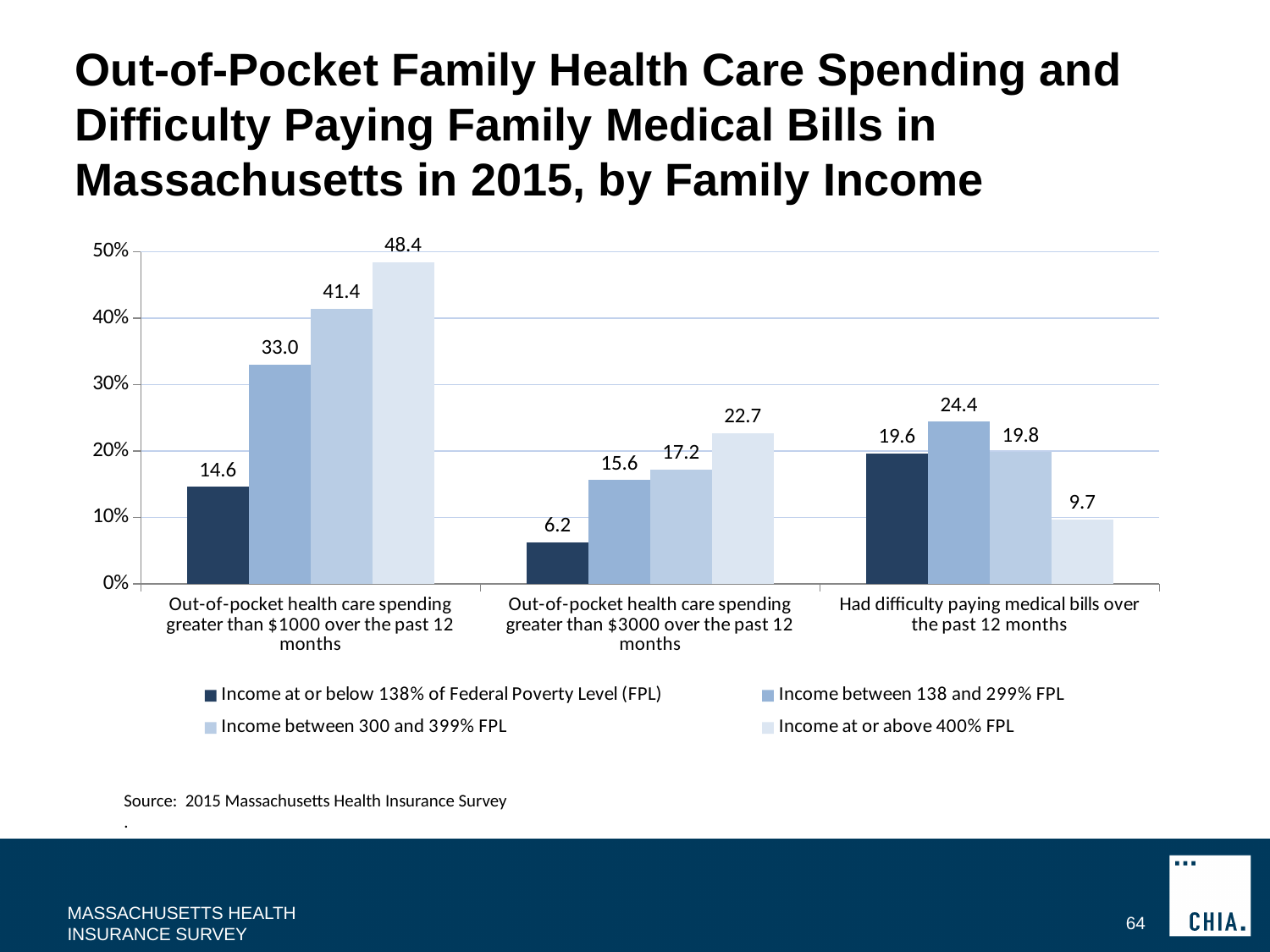

# Out-of-Pocket Family Health Care Spending and Difficulty Paying Family Medical Bills in Massachusetts in 2015, by Family Income

### Chart

| Category | Income at or below 138% of Federal Poverty Level (FPL) | Income between 138 and 299% FPL | Income between 300 and 399% FPL | Income at or above 400% FPL |
|---|---|---|---|---|
| Out-of-pocket health care spending greater than $1000 over the past 12 months | 14.6 | 33.0 | 41.4 | 48.4 |
| Out-of-pocket health care spending greater than $3000 over the past 12 months | 6.2 | 15.6 | 17.2 | 22.7 |
| Had difficulty paying medical bills over the past 12 months | 19.6 | 24.4 | 19.8 | 9.7 |
Source:  2015 Massachusetts Health Insurance Survey
.

MASSACHUSETTS HEALTH INSURANCE SURVEY
64